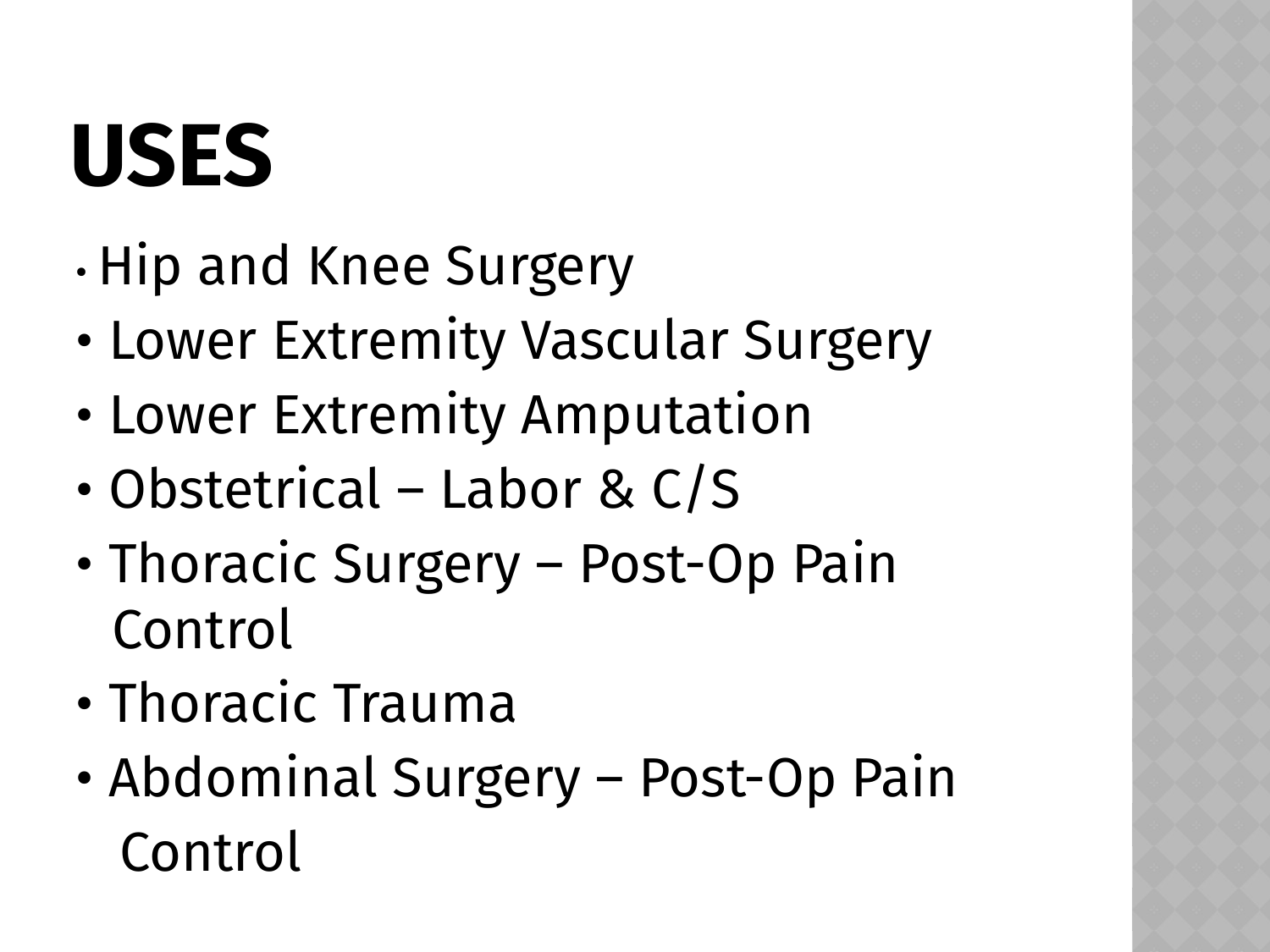

# Uses
• Hip and Knee Surgery
• Lower Extremity Vascular Surgery
• Lower Extremity Amputation
• Obstetrical – Labor & C/S
• Thoracic Surgery – Post-Op Pain Control
• Thoracic Trauma
• Abdominal Surgery – Post-Op Pain
   Control